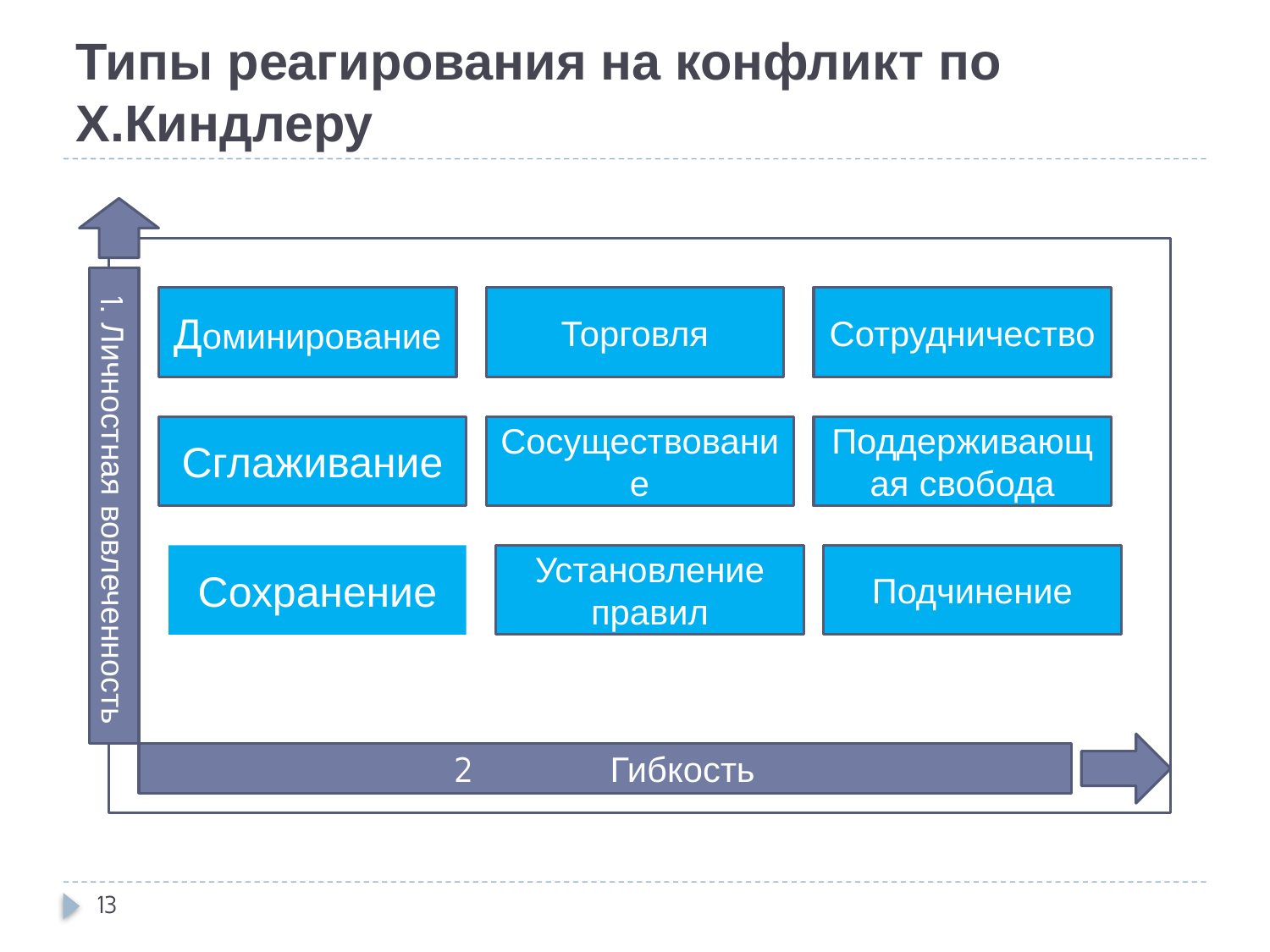

# Типы реагирования на конфликт по Х.Киндлеру

В
 1. Личностная вовлеченность
Доминирование
Торговля
Сотрудничество
Сглаживание
Сосуществование
Поддерживающая свобода
Сохранение
Установление правил
Подчинение

2             Гибкость
13